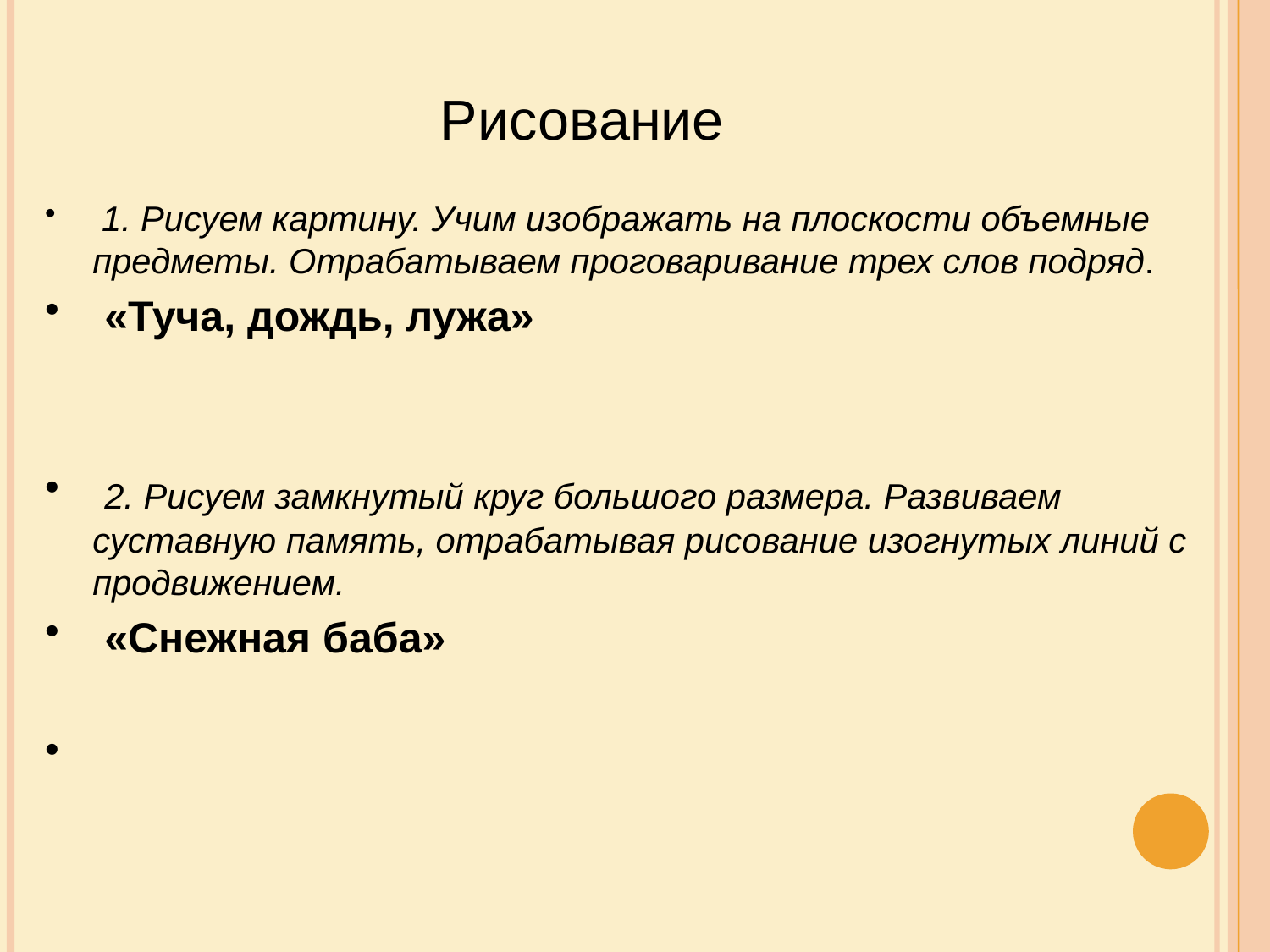

# Рисование
 1. Рисуем картину. Учим изображать на плоскости объемные    предметы. Отрабатываем проговаривание трех слов подряд.
 «Туча, дождь, лужа»

 2. Рисуем замкнутый круг большого размера. Развиваем суставную память, отрабатывая рисование изогнутых линий с продвижением.
 «Снежная баба»